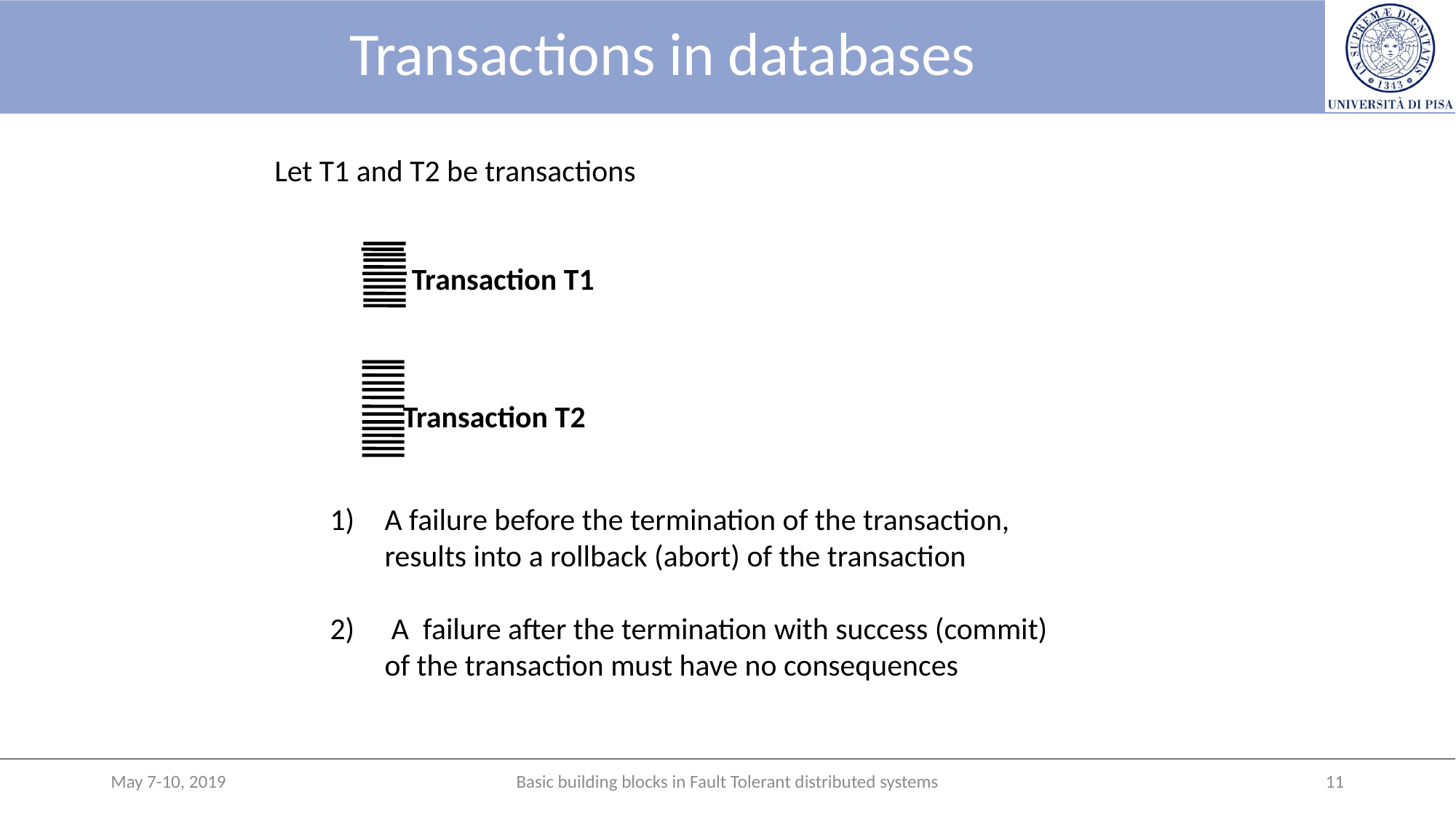

# Transactions in databases
Let T1 and T2 be transactions

Transaction T1

Transaction T2
A failure before the termination of the transaction, results into a rollback (abort) of the transaction

 A  failure after the termination with success (commit) of the transaction must have no consequences
May 7-10, 2019
Basic building blocks in Fault Tolerant distributed systems
11